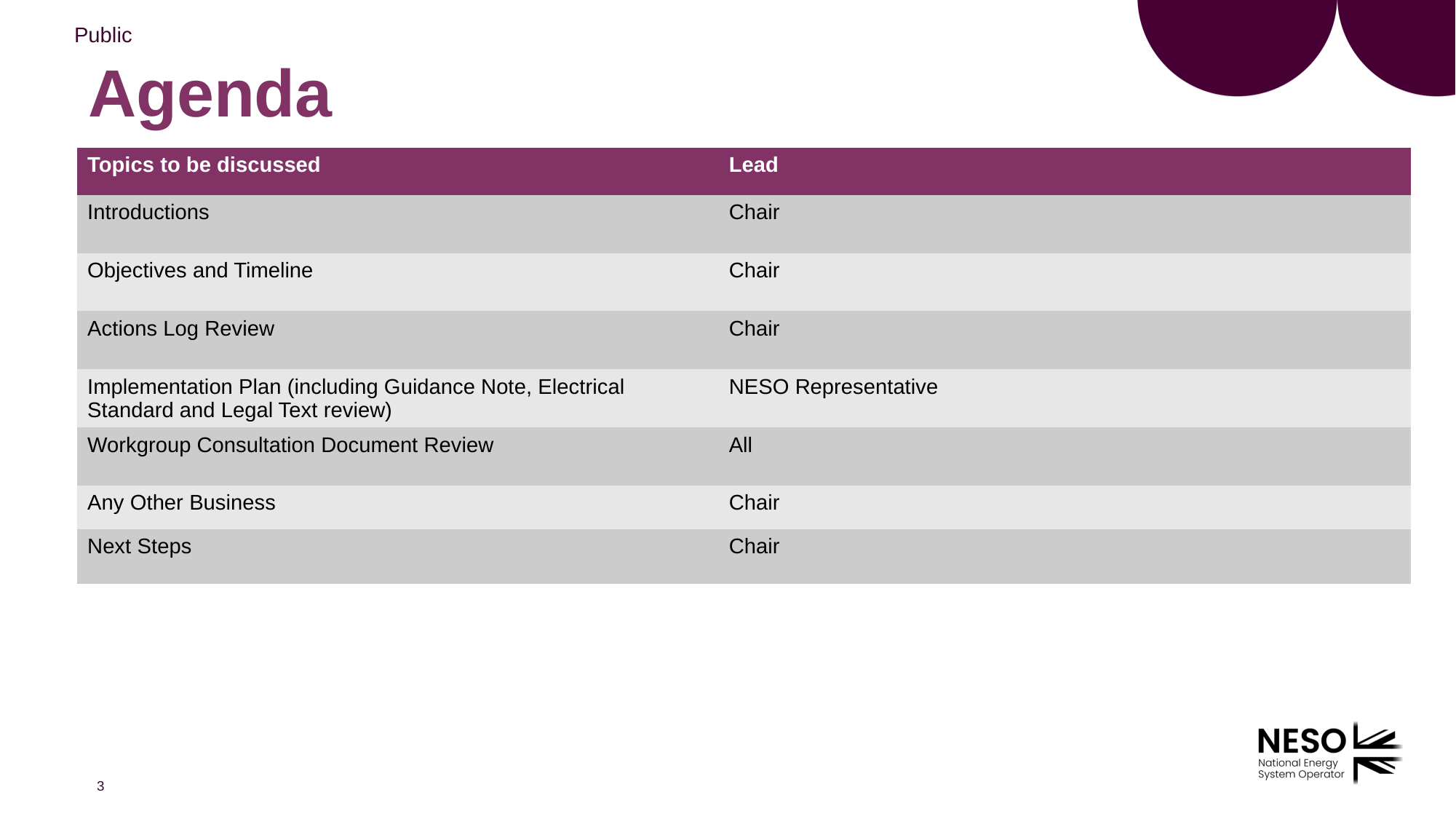

# Agenda
| Topics to be discussed​ | Lead​ |
| --- | --- |
| Introductions ​ | Chair​ |
| Objectives and Timeline ​ | Chair​ |
| Actions Log Review | Chair​ |
| Implementation Plan (including Guidance Note, Electrical Standard and Legal Text review) | NESO Representative |
| Workgroup Consultation Document Review | All |
| Any Other Business | Chair​ |
| Next Steps​ | Chair​ |